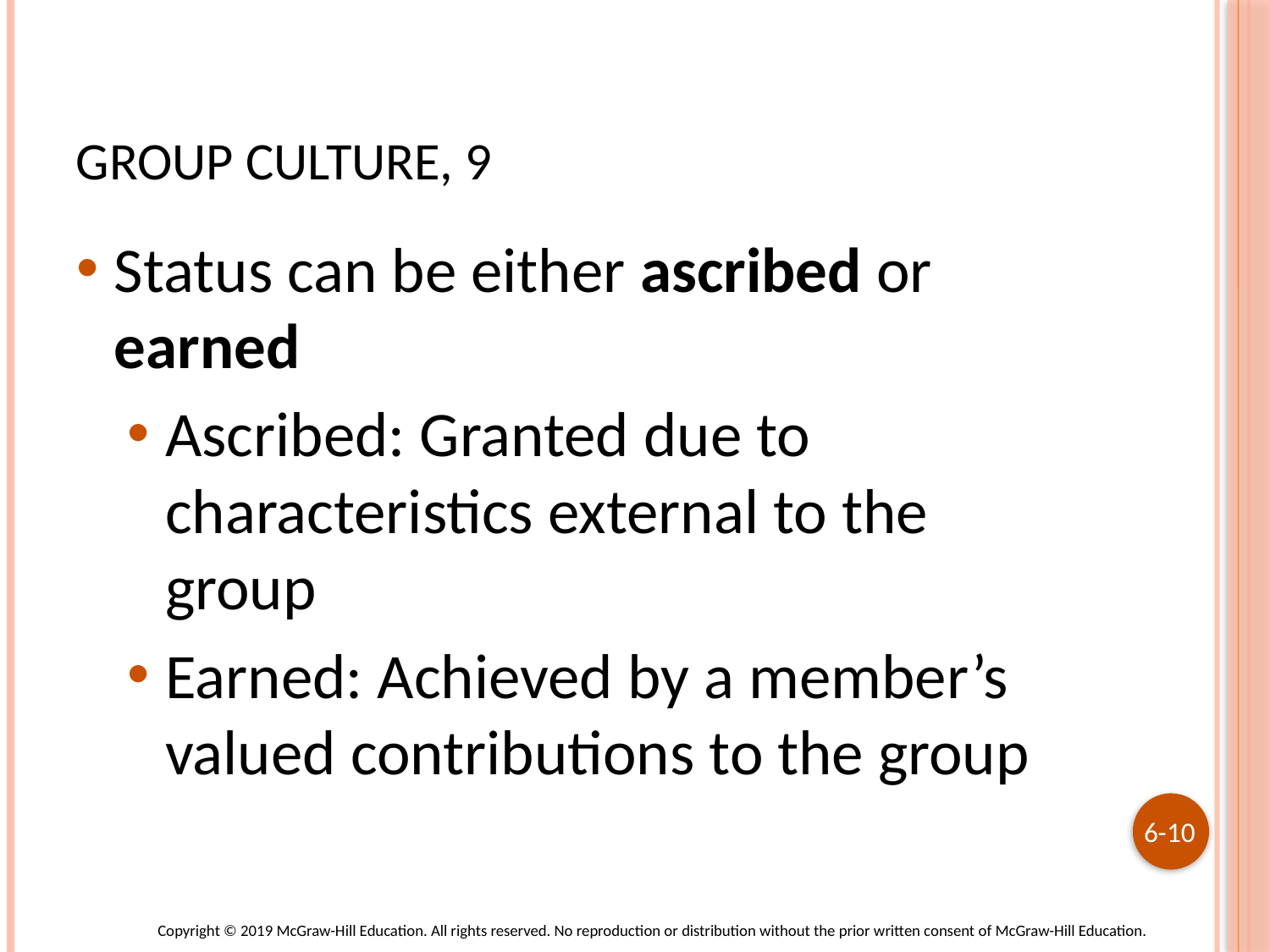

# Group Culture, 9
Status can be either ascribed or earned
Ascribed: Granted due to characteristics external to the group
Earned: Achieved by a member’s valued contributions to the group